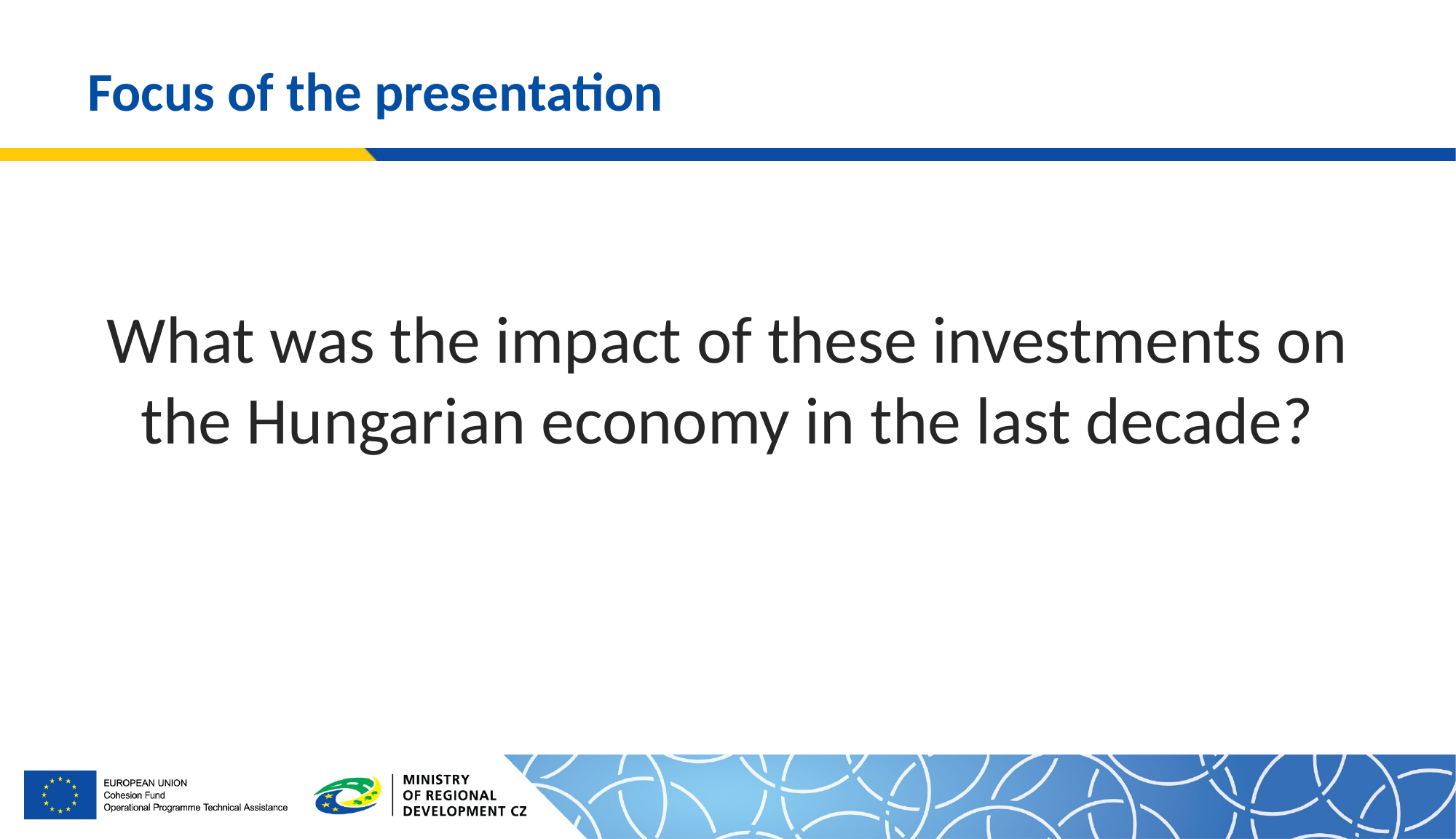

# Focus of the presentation

What was the impact of these investments on the Hungarian economy in the last decade?